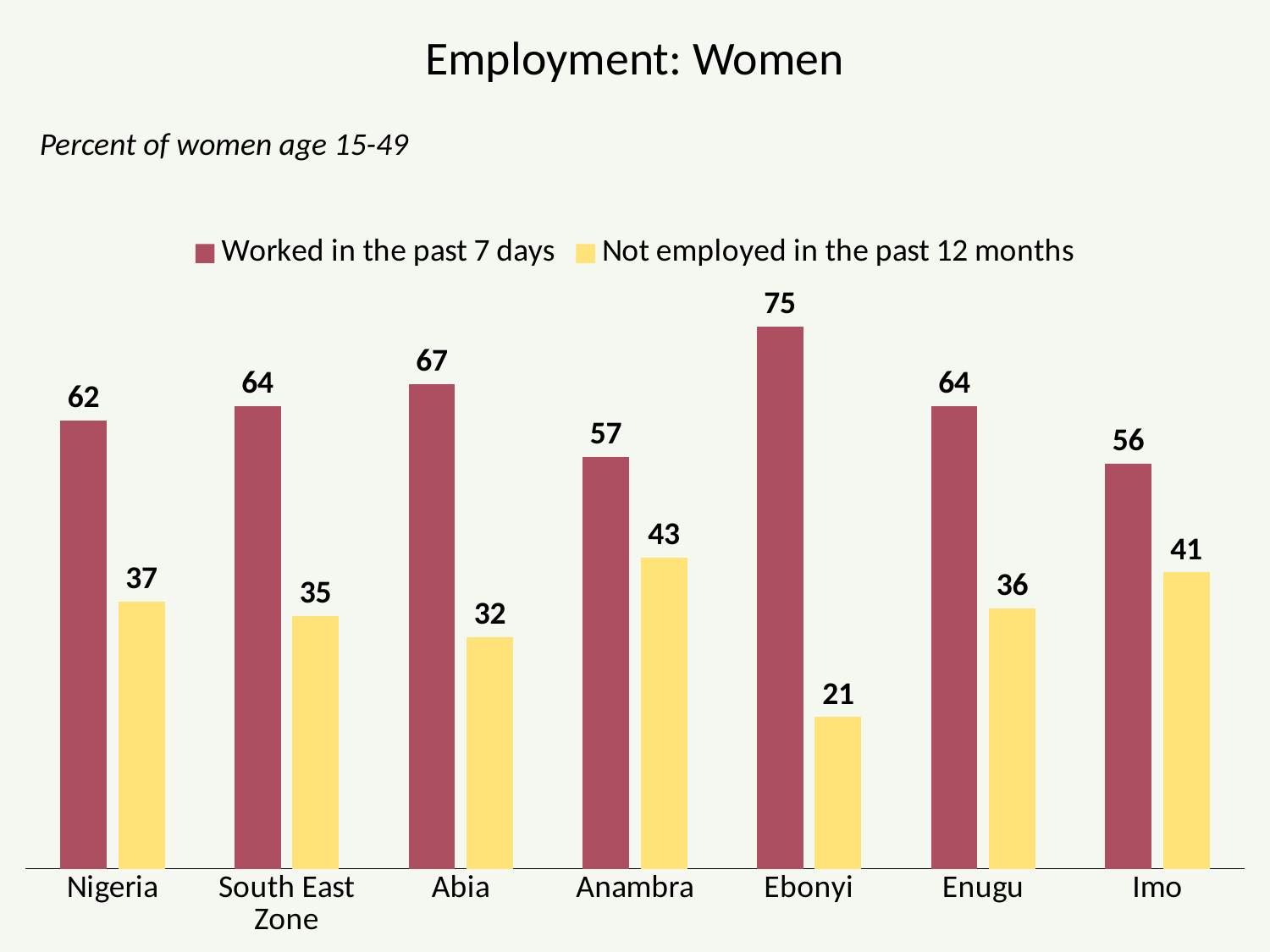

# Employment: Women
Percent of women age 15-49

### Chart

| Category | Worked in the past 7 days | Not employed in the past 12 months |
|---|---|---|
| Nigeria | 62.0 | 37.0 |
| South East Zone | 64.0 | 35.0 |
| Abia | 67.0 | 32.0 |
| Anambra | 57.0 | 43.0 |
| Ebonyi | 75.0 | 21.0 |
| Enugu | 64.0 | 36.0 |
| Imo | 56.0 | 41.0 |